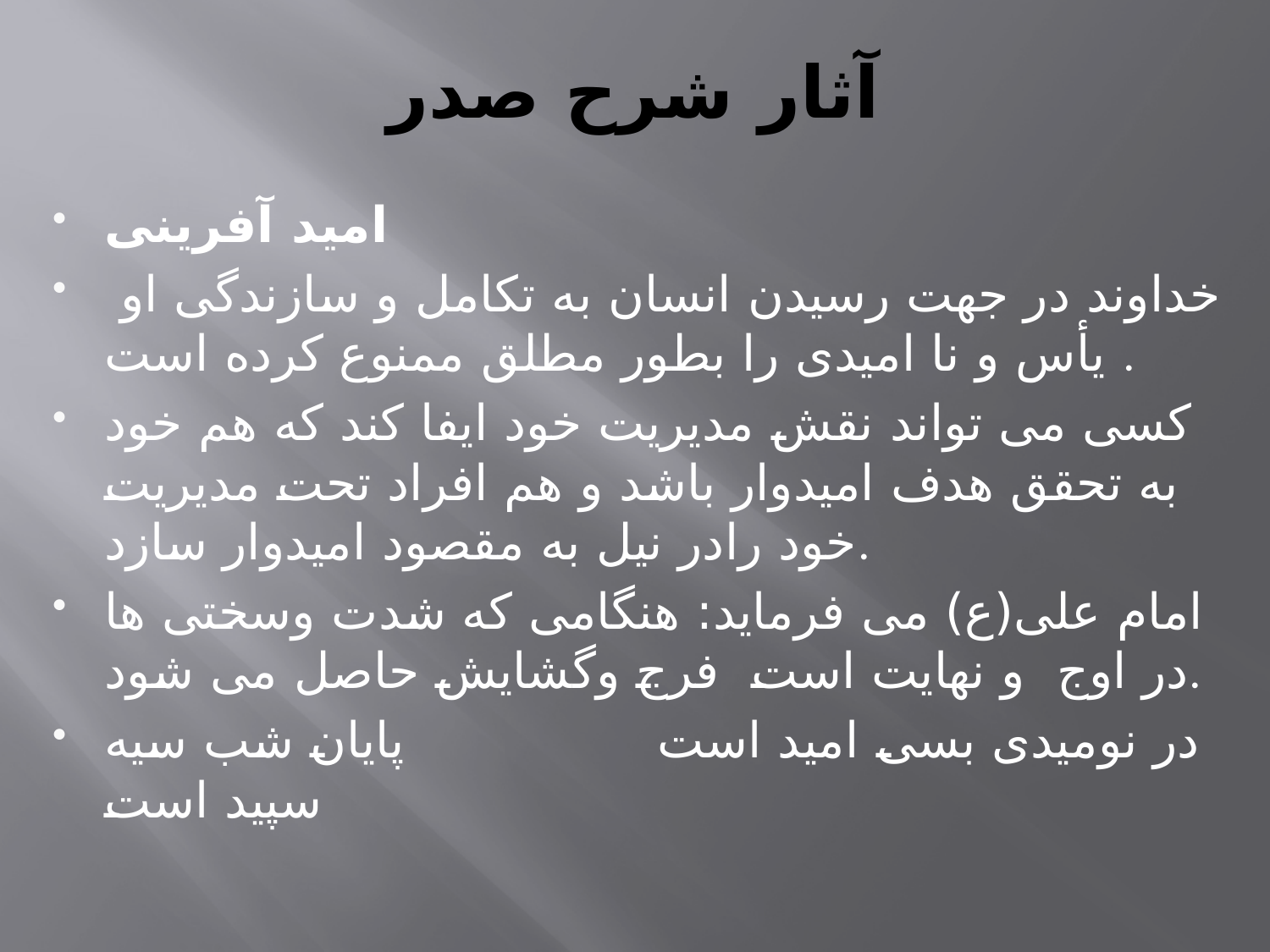

# آثار شرح صدر
امید آفرینی
 خداوند در جهت رسیدن انسان به تکامل و سازندگی او  یأس و نا امیدی را بطور مطلق ممنوع کرده است.
کسی می تواند نقش مدیریت خود ایفا کند که هم خود به تحقق هدف امیدوار باشد و هم افراد تحت مدیریت خود رادر نیل به مقصود امیدوار سازد.
امام علی(ع) می فرماید: هنگامی که شدت وسختی ها در اوج  و نهایت است  فرج وگشایش حاصل می شود.
در نومیدی بسی امید است                پایان شب سیه سپید است